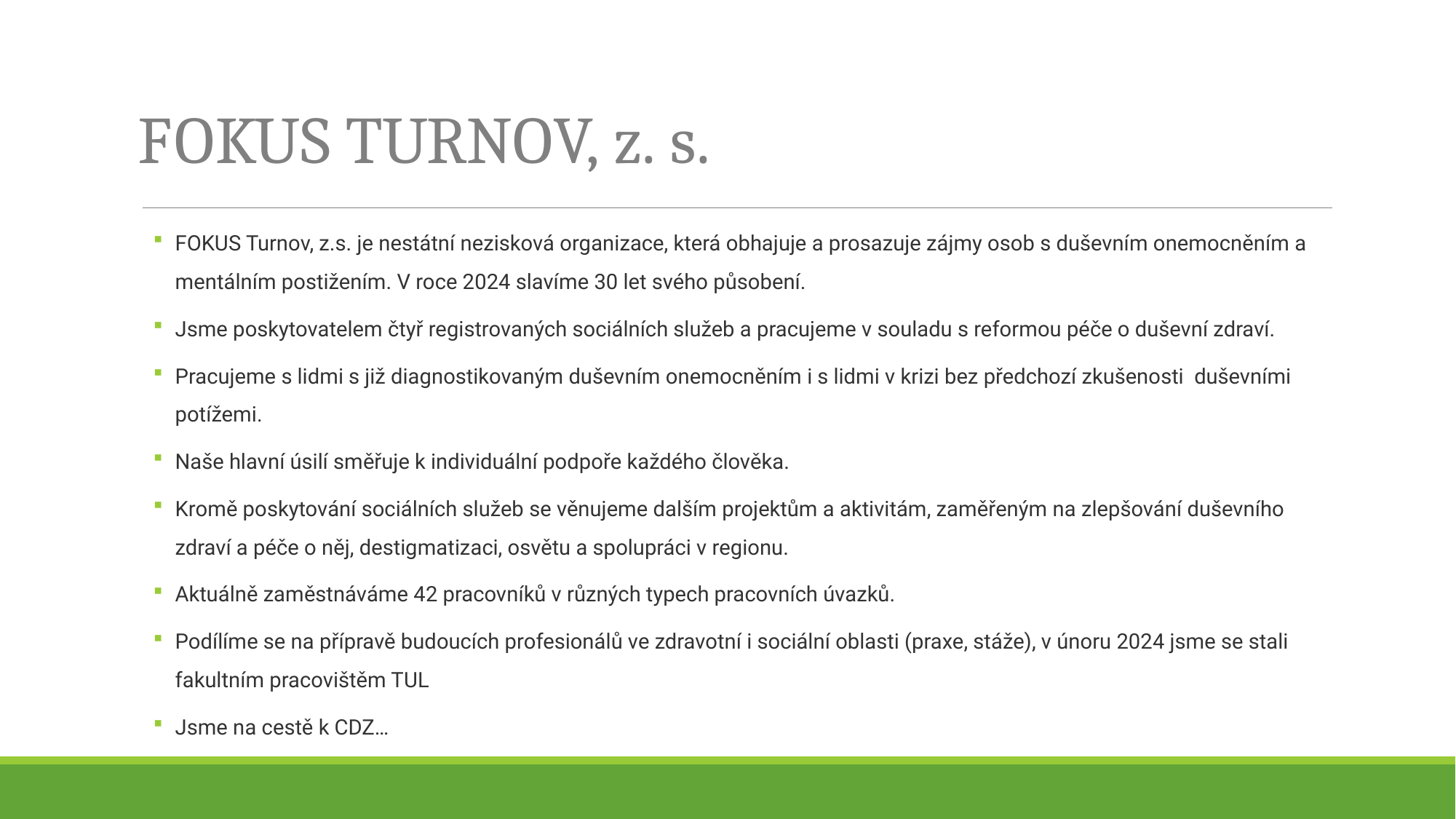

# FOKUS TURNOV, z. s.
FOKUS Turnov, z.s. je nestátní nezisková organizace, která obhajuje a prosazuje zájmy osob s duševním onemocněním a mentálním postižením. V roce 2024 slavíme 30 let svého působení.
Jsme poskytovatelem čtyř registrovaných sociálních služeb a pracujeme v souladu s reformou péče o duševní zdraví.
Pracujeme s lidmi s již diagnostikovaným duševním onemocněním i s lidmi v krizi bez předchozí zkušenosti  duševními potížemi.
Naše hlavní úsilí směřuje k individuální podpoře každého člověka.
Kromě poskytování sociálních služeb se věnujeme dalším projektům a aktivitám, zaměřeným na zlepšování duševního zdraví a péče o něj, destigmatizaci, osvětu a spolupráci v regionu.
Aktuálně zaměstnáváme 42 pracovníků v různých typech pracovních úvazků.
Podílíme se na přípravě budoucích profesionálů ve zdravotní i sociální oblasti (praxe, stáže), v únoru 2024 jsme se stali fakultním pracovištěm TUL
Jsme na cestě k CDZ…